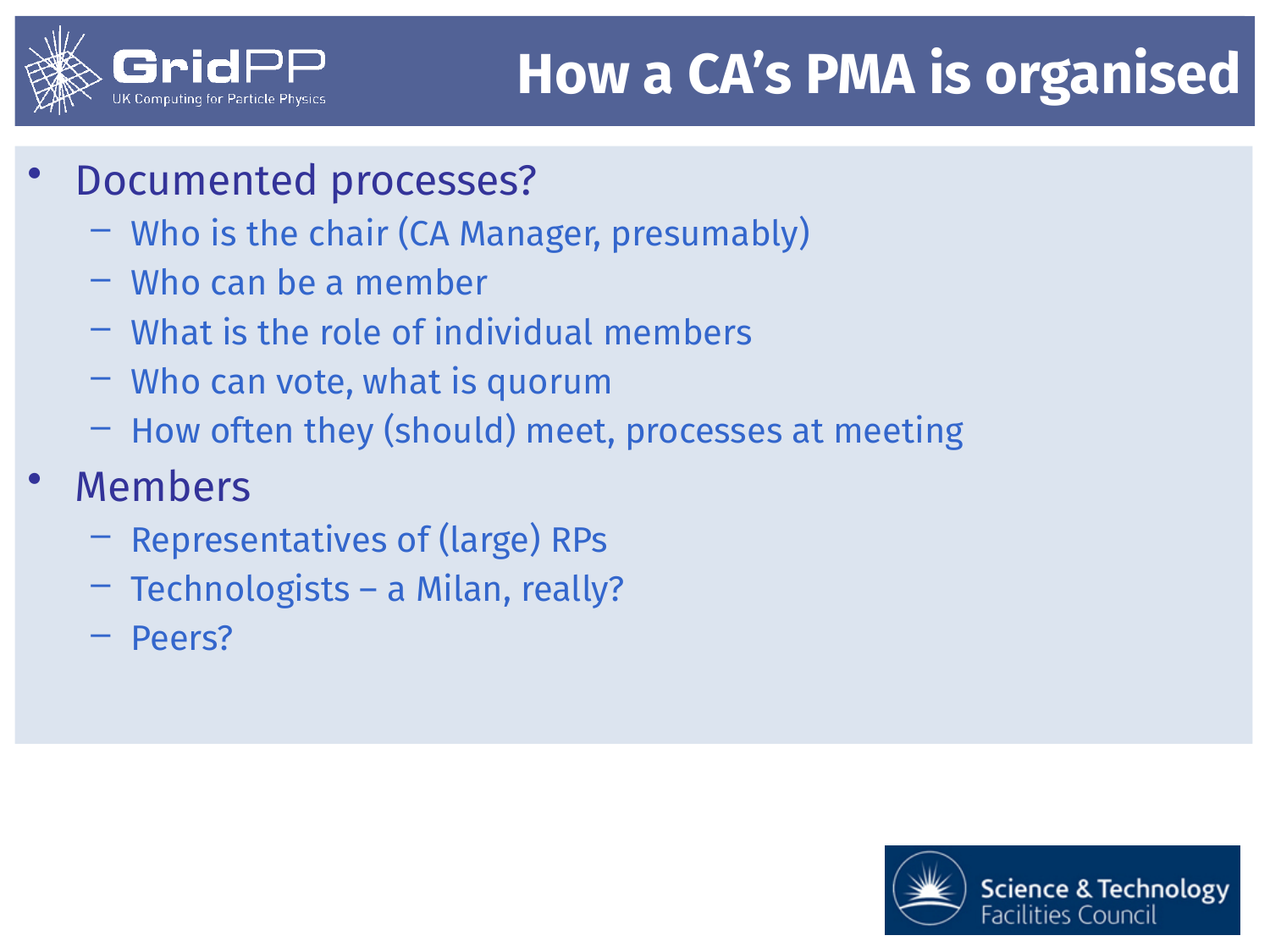

# How a CA’s PMA is organised
Documented processes?
Who is the chair (CA Manager, presumably)
Who can be a member
What is the role of individual members
Who can vote, what is quorum
How often they (should) meet, processes at meeting
Members
Representatives of (large) RPs
Technologists – a Milan, really?
Peers?